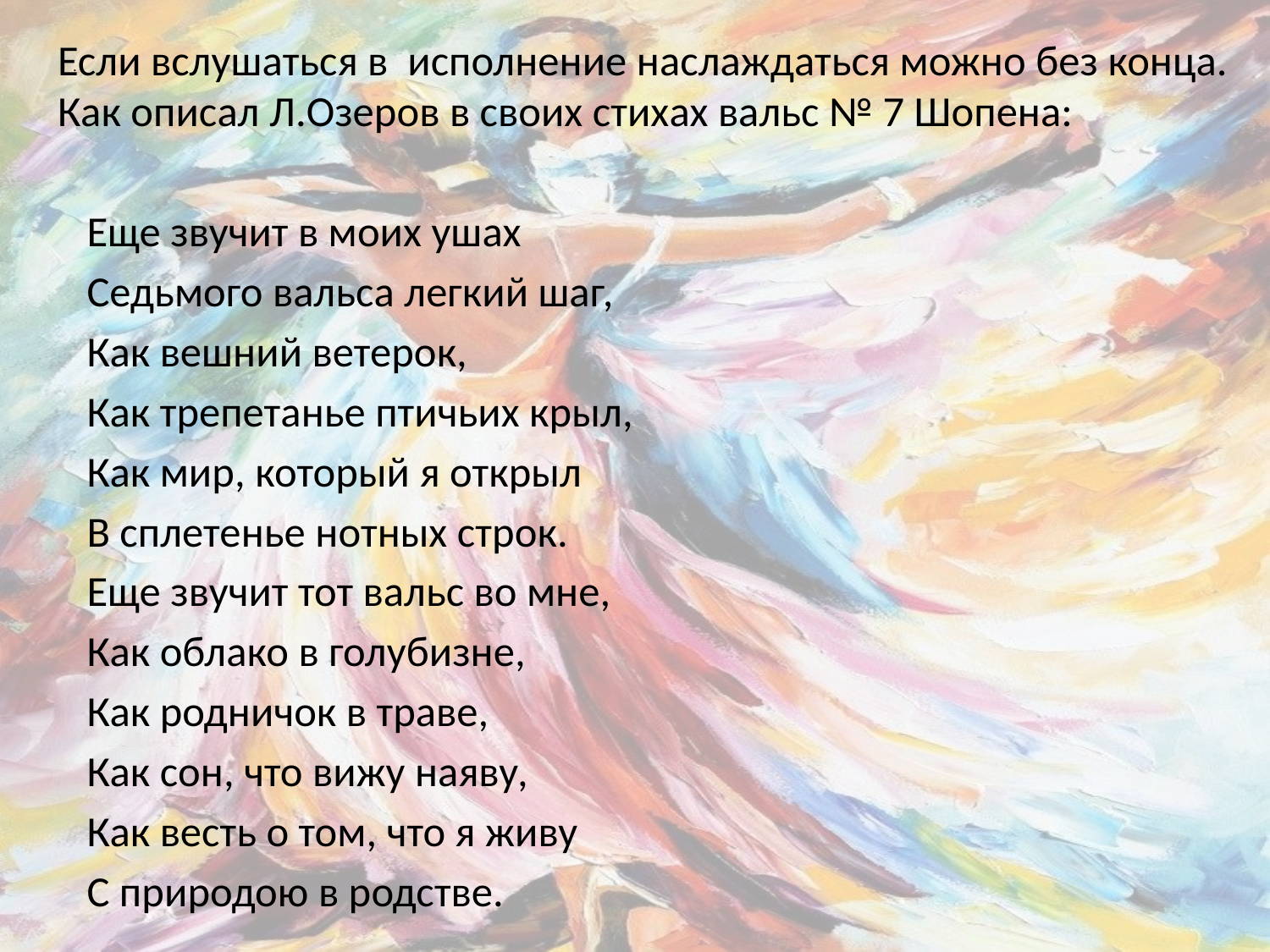

Если вслушаться в  исполнение наслаждаться можно без конца. Как описал Л.Озеров в своих стихах вальс № 7 Шопена:

   Еще звучит в моих ушах
   Седьмого вальса легкий шаг,
   Как вешний ветерок,
   Как трепетанье птичьих крыл,
   Как мир, который я открыл
   В сплетенье нотных строк.
   Еще звучит тот вальс во мне,
   Как облако в голубизне,
   Как родничок в траве,
   Как сон, что вижу наяву,
   Как весть о том, что я живу
   С природою в родстве.
# .